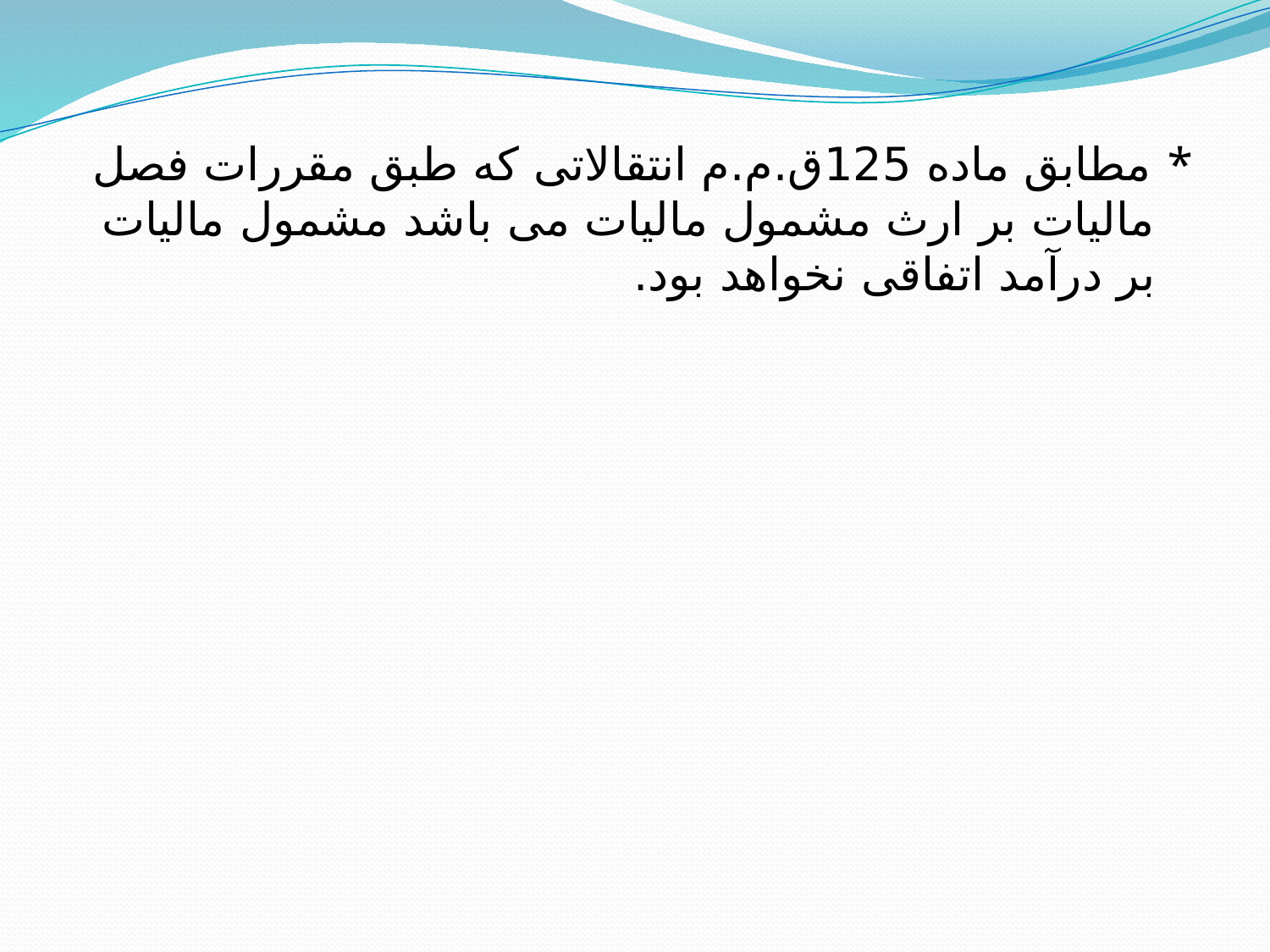

* مطابق ماده 125ق.م.م انتقالاتی که طبق مقررات فصل مالیات بر ارث مشمول مالیات می باشد مشمول مالیات بر درآمد اتفاقی نخواهد بود.